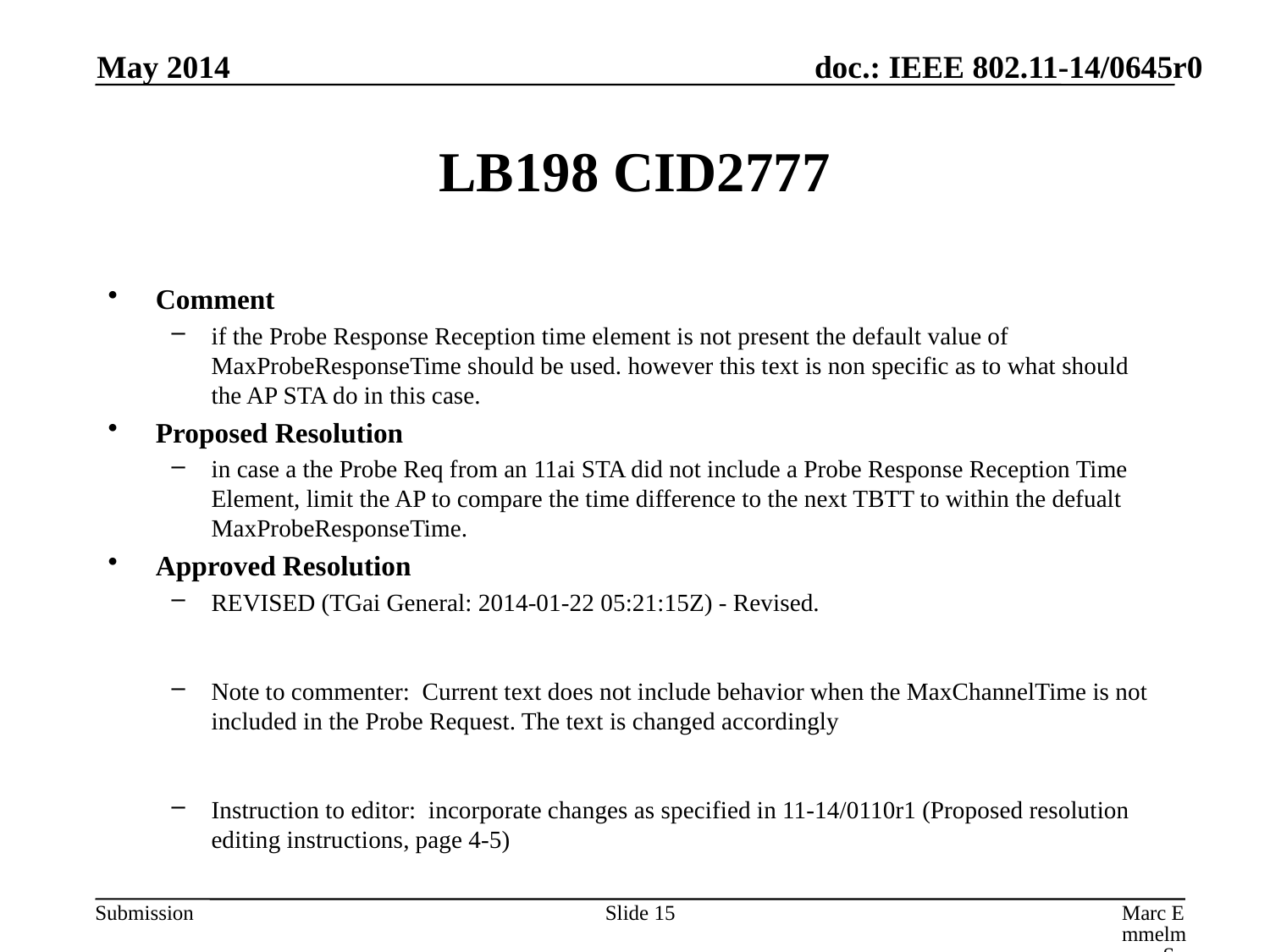

May 2014
# LB198 CID2777
Comment
if the Probe Response Reception time element is not present the default value of MaxProbeResponseTime should be used. however this text is non specific as to what should the AP STA do in this case.
Proposed Resolution
in case a the Probe Req from an 11ai STA did not include a Probe Response Reception Time Element, limit the AP to compare the time difference to the next TBTT to within the defualt MaxProbeResponseTime.
Approved Resolution
REVISED (TGai General: 2014-01-22 05:21:15Z) - Revised.

Note to commenter:  Current text does not include behavior when the MaxChannelTime is not included in the Probe Request. The text is changed accordingly

Instruction to editor:  incorporate changes as specified in 11-14/0110r1 (Proposed resolution editing instructions, page 4-5)

Slide 15
Marc Emmelmann, Self